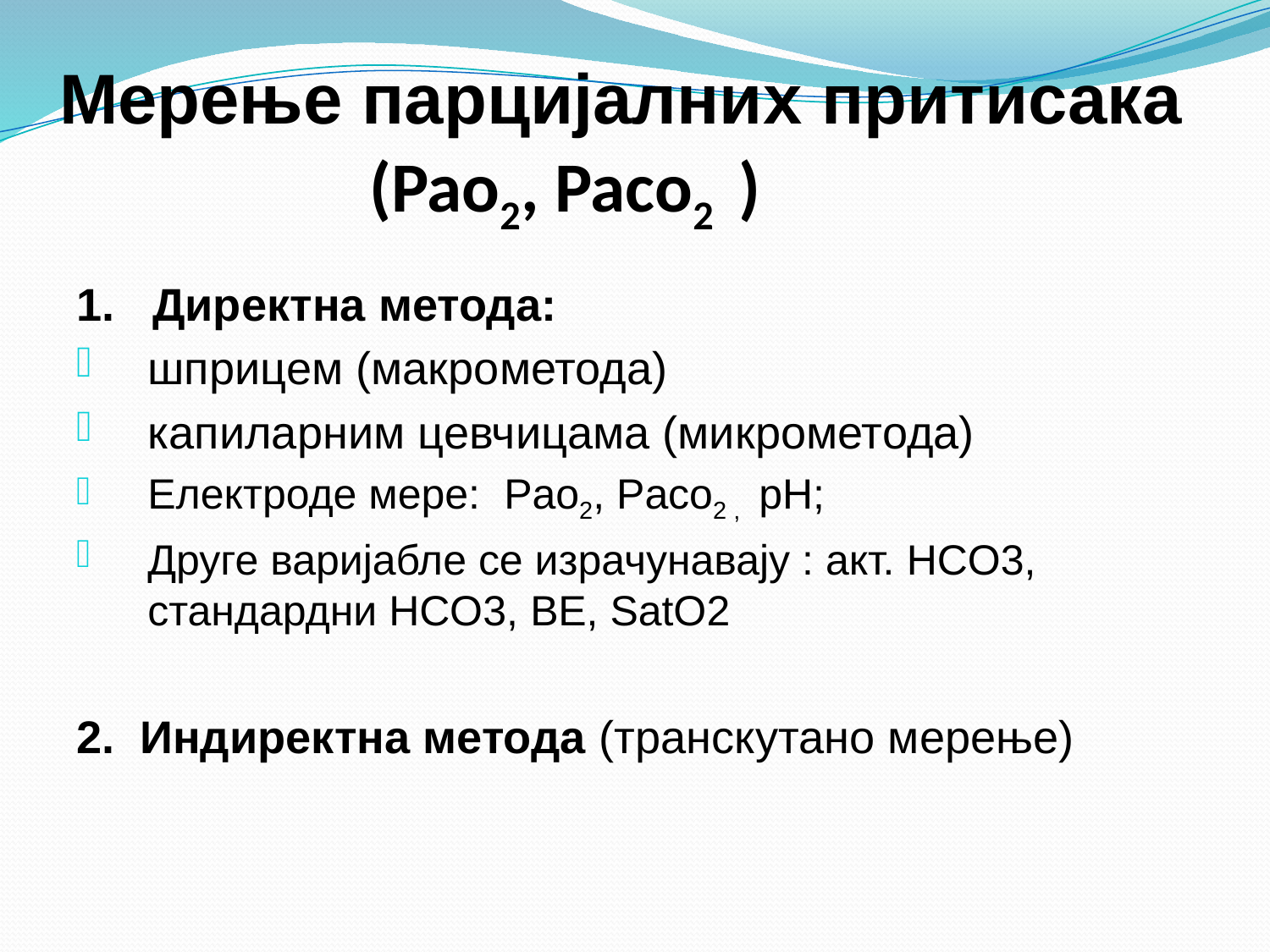

# Мерење парцијалних притисака (Pao2, Paco2  )
1.   Директна метода:
шприцем (макрометода)
капиларним цевчицама (микрометода)
Електроде мере:  Pao2, Paco2 ,  pH;
Друге варијабле се израчунавају : акт. HCO3,  стандардни HCO3, BE, SatO2

2.  Индиректна метода (транскутано мерење)